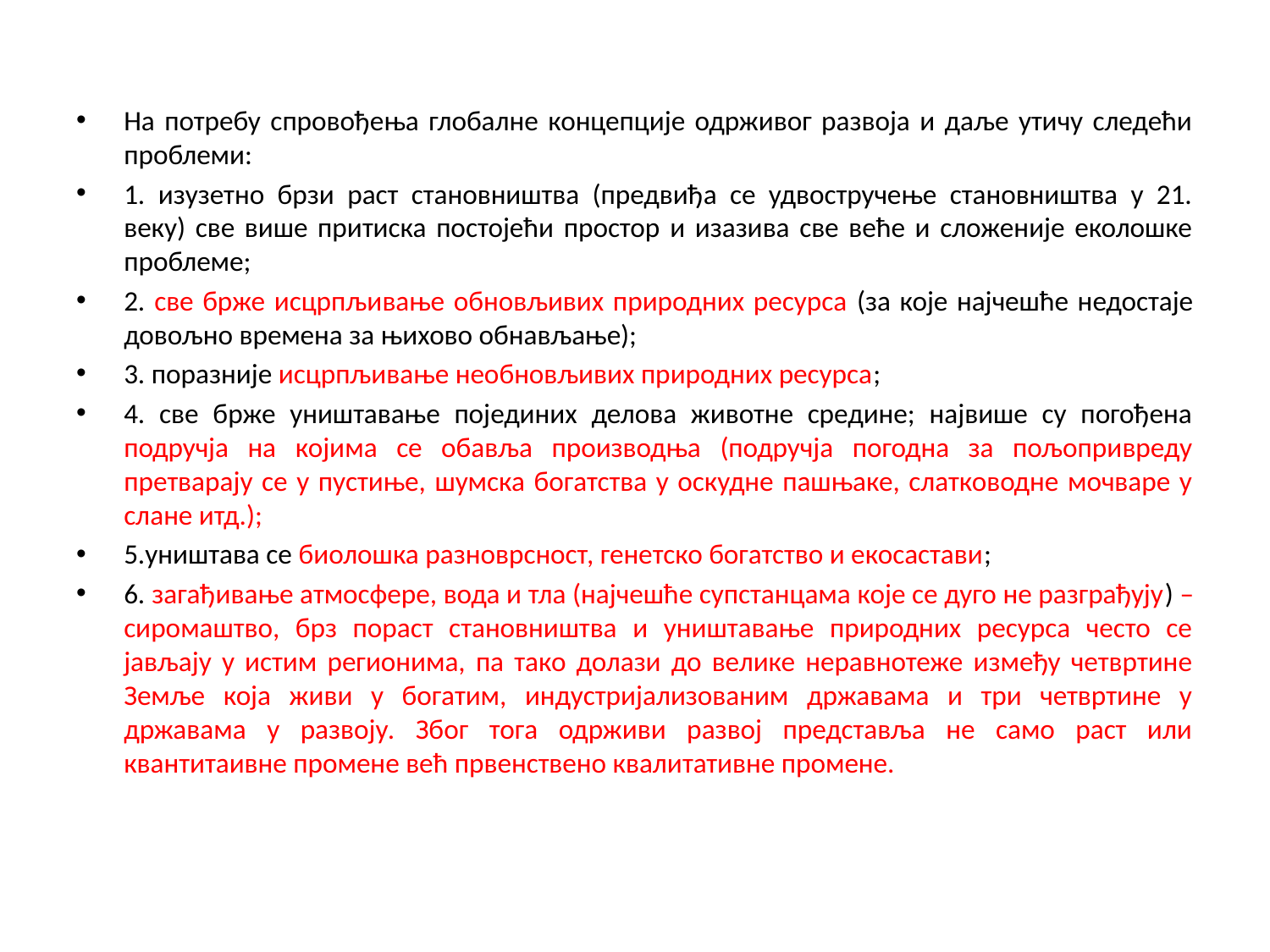

#
На потребу спровођења глобалне концепције одрживог развоја и даље утичу следећи проблеми:
1. изузетно брзи раст становништва (предвиђа се удвостручење становништва у 21. веку) све више притиска постојећи простор и изазива све веће и сложеније еколошке проблеме;
2. све брже исцрпљивање обновљивих природних ресурса (за које најчешће недостаје довољно времена за њихово обнављање);
3. поразније исцрпљивање необновљивих природних ресурса;
4. све брже уништавање појединих делова животне средине; највише су погођена подручја на којима се обавља производња (подручја погодна за пољопривреду претварају се у пустиње, шумска богатства у оскудне пашњаке, слатководне мочваре у слане итд.);
5.уништава се биолошка разноврсност, генетско богатство и екосастави;
6. загађивање атмосфере, вода и тла (најчешће супстанцама које се дуго не разграђују) – сиромаштво, брз пораст становништва и уништавање природних ресурса често се јављају у истим регионима, па тако долази до велике неравнотеже између четвртине Земље која живи у богатим, индустријализованим државама и три четвртине у државама у развоју. Због тога одрживи развој представља не само раст или квантитаивне промене већ првенствено квалитативне промене.